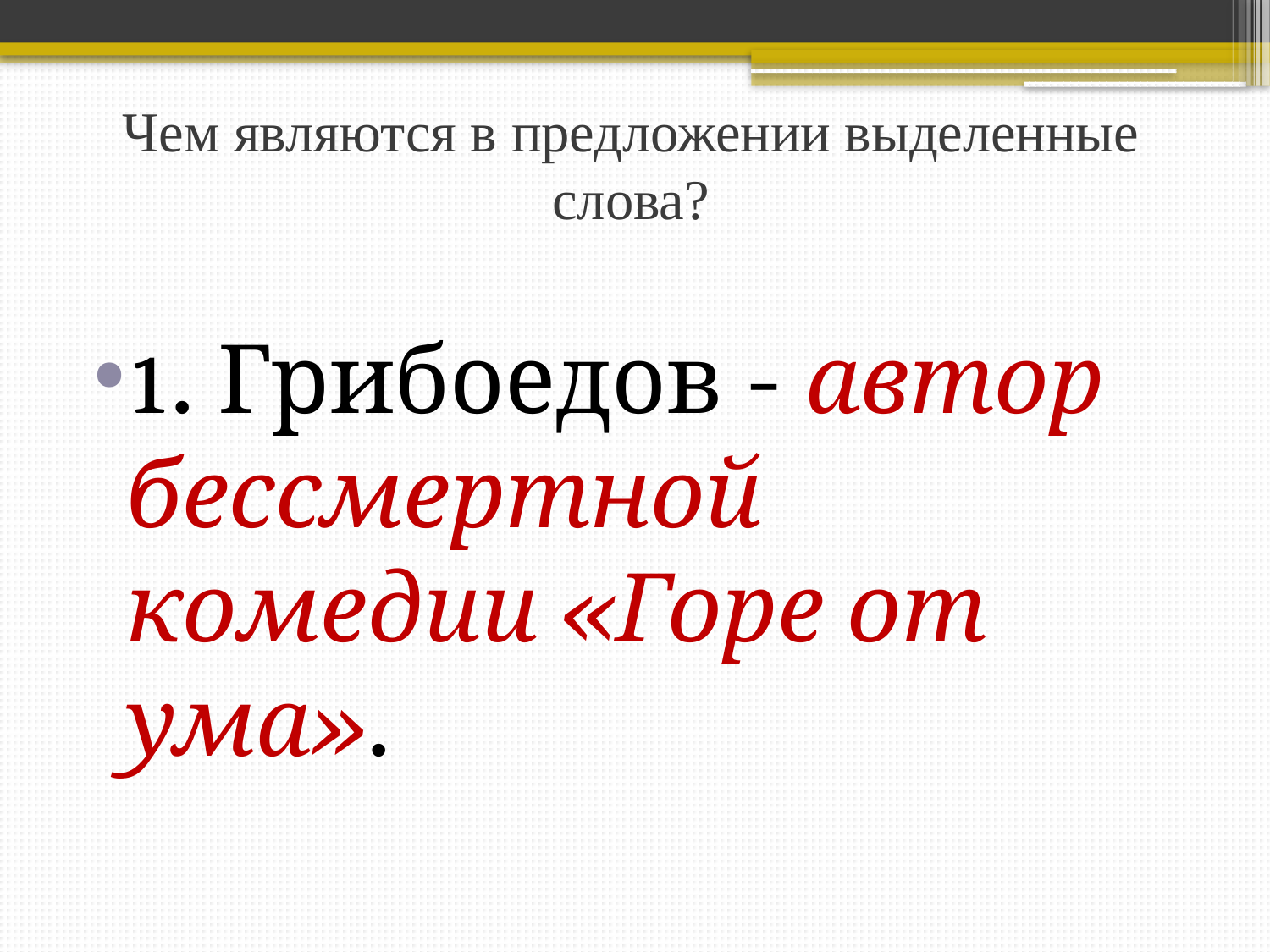

# Чем являются в предложении выделенные слова?
1. Грибоедов - автор бессмертной комедии «Горе от ума».